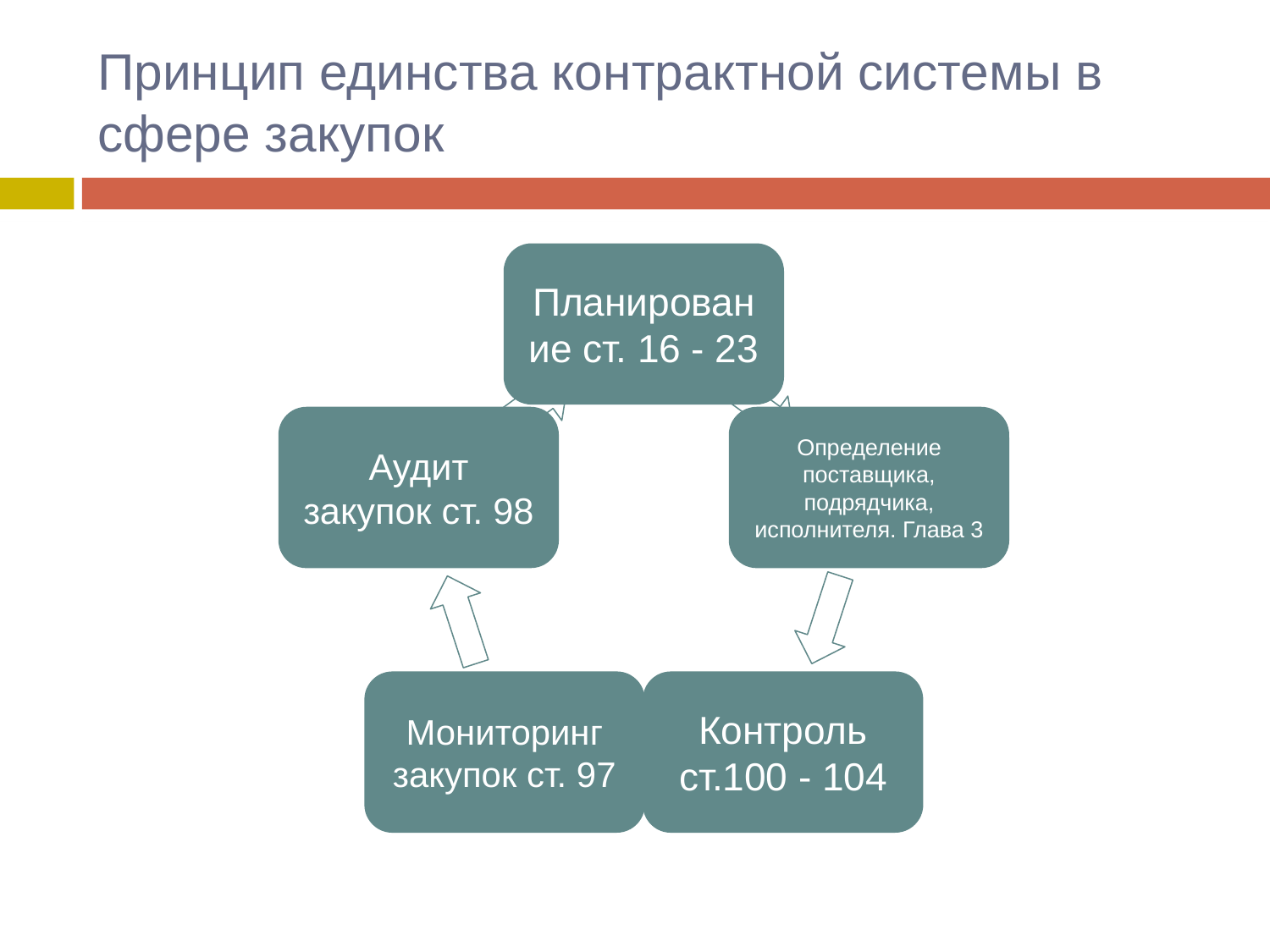

# Принцип единства контрактной системы в сфере закупок
Планирование ст. 16 - 23
Определение поставщика, подрядчика, исполнителя. Глава 3
Контроль ст.100 - 104
Мониторинг закупок ст. 97
Аудит закупок ст. 98